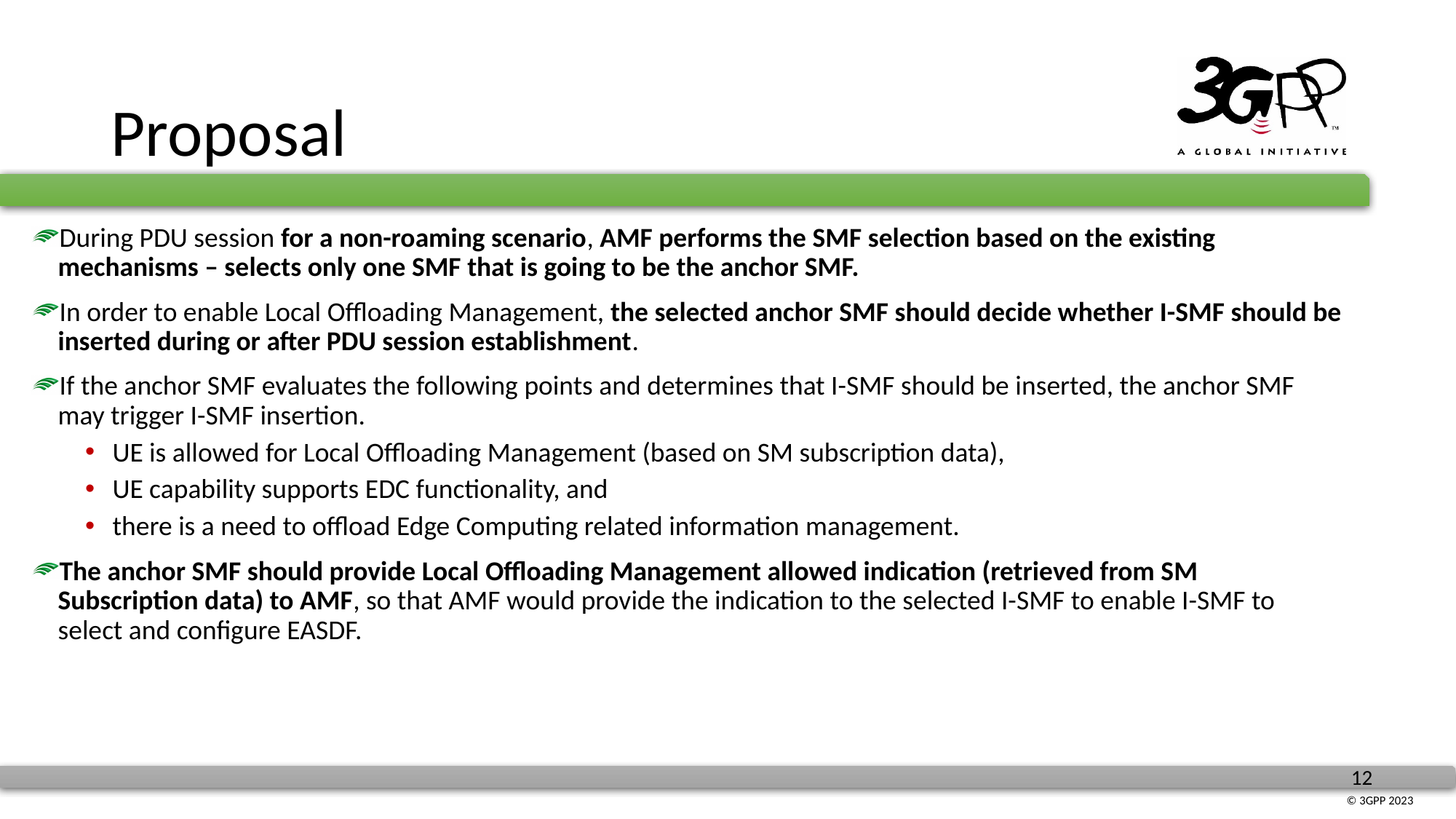

# Proposal
During PDU session for a non-roaming scenario, AMF performs the SMF selection based on the existing mechanisms – selects only one SMF that is going to be the anchor SMF.
In order to enable Local Offloading Management, the selected anchor SMF should decide whether I-SMF should be inserted during or after PDU session establishment.
If the anchor SMF evaluates the following points and determines that I-SMF should be inserted, the anchor SMF may trigger I-SMF insertion.
UE is allowed for Local Offloading Management (based on SM subscription data),
UE capability supports EDC functionality, and
there is a need to offload Edge Computing related information management.
The anchor SMF should provide Local Offloading Management allowed indication (retrieved from SM Subscription data) to AMF, so that AMF would provide the indication to the selected I-SMF to enable I-SMF to select and configure EASDF.